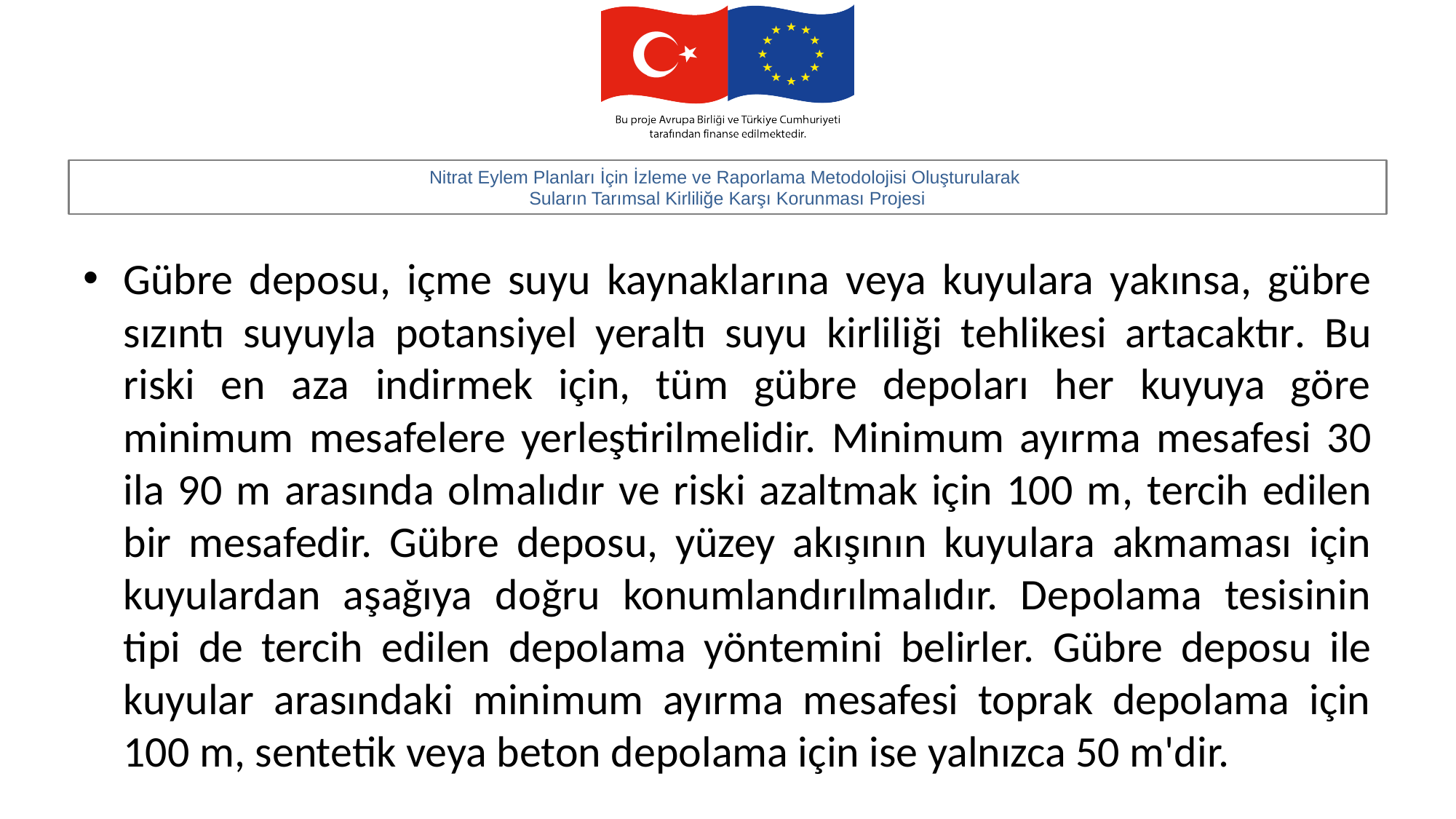

#
Gübre deposu, içme suyu kaynaklarına veya kuyulara yakınsa, gübre sızıntı suyuyla potansiyel yeraltı suyu kirliliği tehlikesi artacaktır. Bu riski en aza indirmek için, tüm gübre depoları her kuyuya göre minimum mesafelere yerleştirilmelidir. Minimum ayırma mesafesi 30 ila 90 m arasında olmalıdır ve riski azaltmak için 100 m, tercih edilen bir mesafedir. Gübre deposu, yüzey akışının kuyulara akmaması için kuyulardan aşağıya doğru konumlandırılmalıdır. Depolama tesisinin tipi de tercih edilen depolama yöntemini belirler. Gübre deposu ile kuyular arasındaki minimum ayırma mesafesi toprak depolama için 100 m, sentetik veya beton depolama için ise yalnızca 50 m'dir.